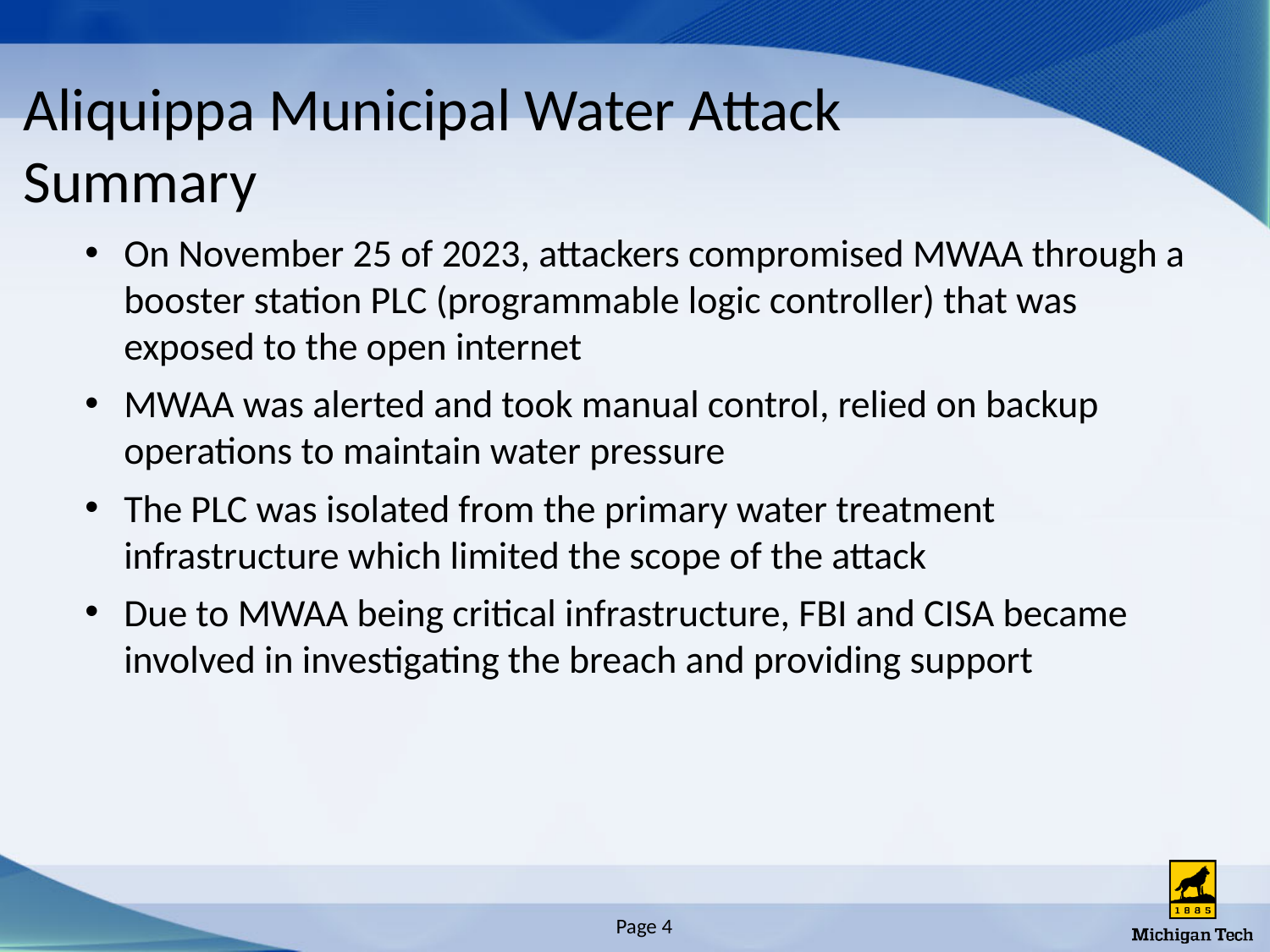

# Aliquippa Municipal Water Attack Summary
On November 25 of 2023, attackers compromised MWAA through a booster station PLC (programmable logic controller) that was exposed to the open internet
MWAA was alerted and took manual control, relied on backup operations to maintain water pressure
The PLC was isolated from the primary water treatment infrastructure which limited the scope of the attack​
Due to MWAA being critical infrastructure, FBI and CISA became involved in investigating the breach and providing support